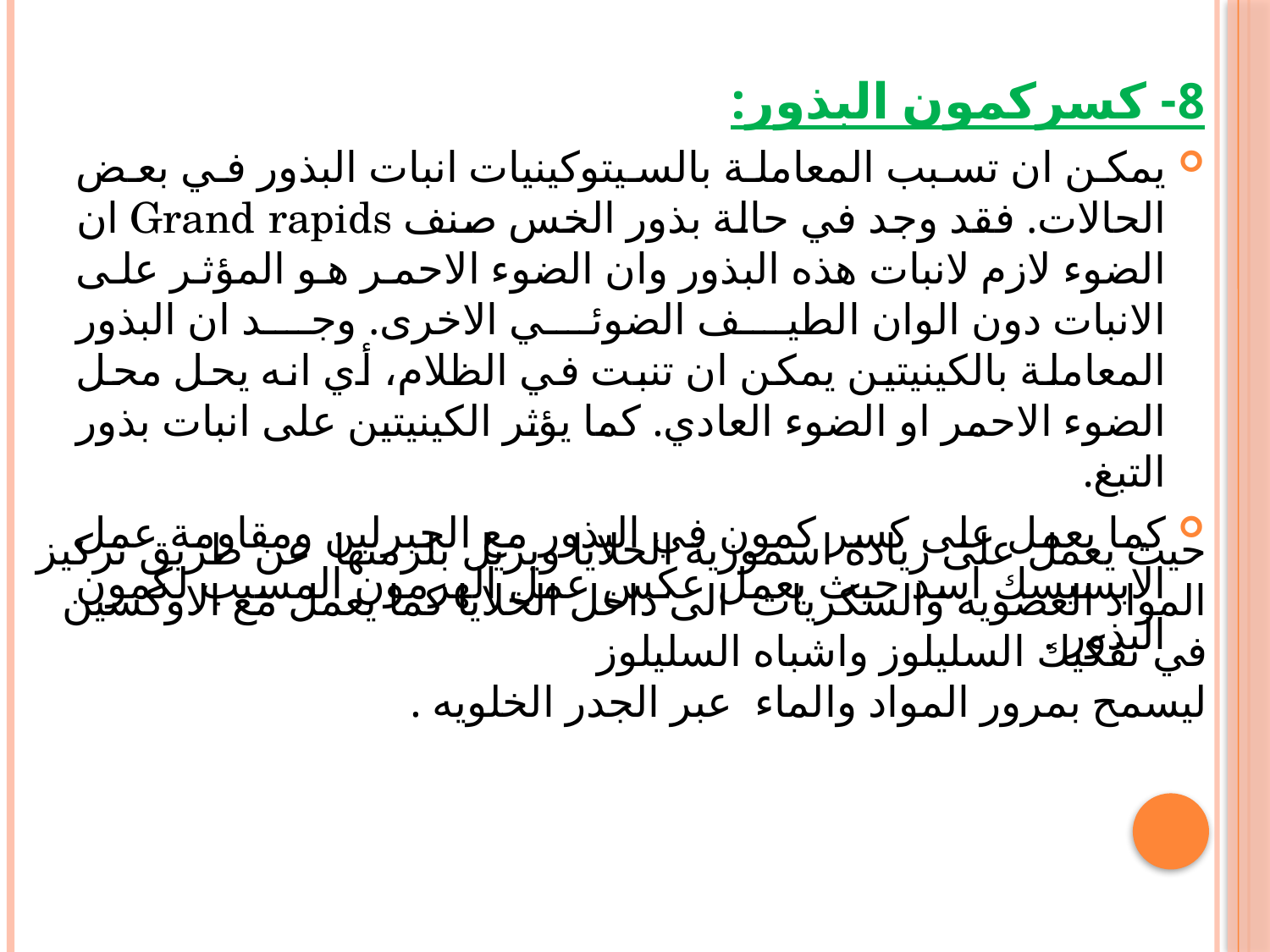

8- كسركمون البذور:
يمكن ان تسبب المعاملة بالسيتوكينيات انبات البذور في بعض الحالات. فقد وجد في حالة بذور الخس صنف Grand rapids ان الضوء لازم لانبات هذه البذور وان الضوء الاحمر هو المؤثر على الانبات دون الوان الطيف الضوئي الاخرى. وجد ان البذور المعاملة بالكينيتين يمكن ان تنبت في الظلام، أي انه يحل محل الضوء الاحمر او الضوء العادي. كما يؤثر الكينيتين على انبات بذور التبغ.
كما يعمل على كسر كمون في البذور مع الجبرلين ومقاومة عمل الابسيسك اسد حيث يعمل عكس عمل الهرمون المسبب لكمون البذور .

حيث يعمل على زيادة اسموزية الخلايا ويزيل بلزمتها  عن طريق تركيز المواد العضويه والسكريات  الى داخل الخلايا كما يعمل مع الاوكسين في تفكيك السليلوز واشباه السليلوز
ليسمح بمرور المواد والماء  عبر الجدر الخلويه .